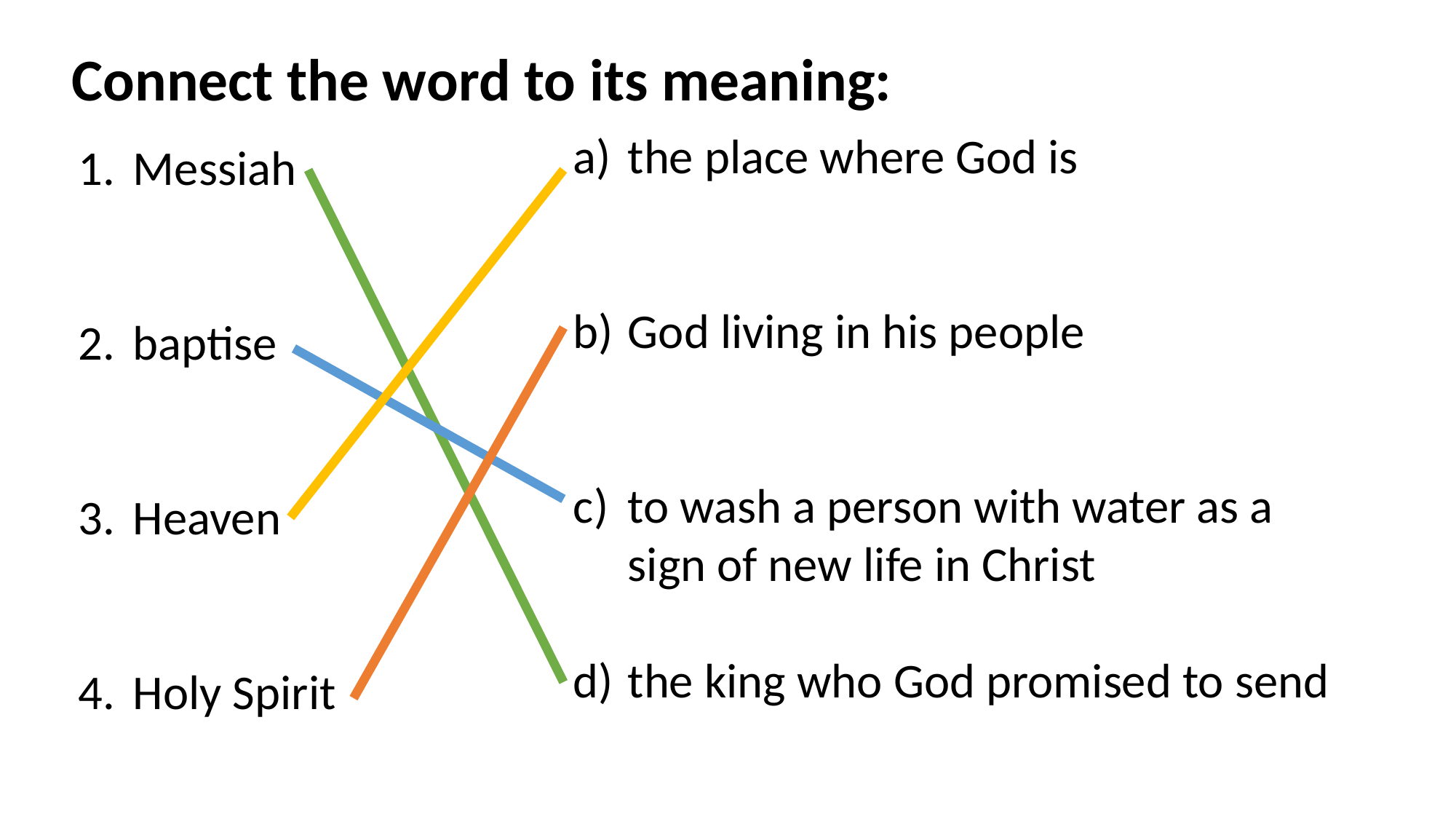

# Connect the word to its meaning:
the place where God is
God living in his people
to wash a person with water as a sign of new life in Christ
the king who God promised to send
Messiah

baptise

Heaven

Holy Spirit